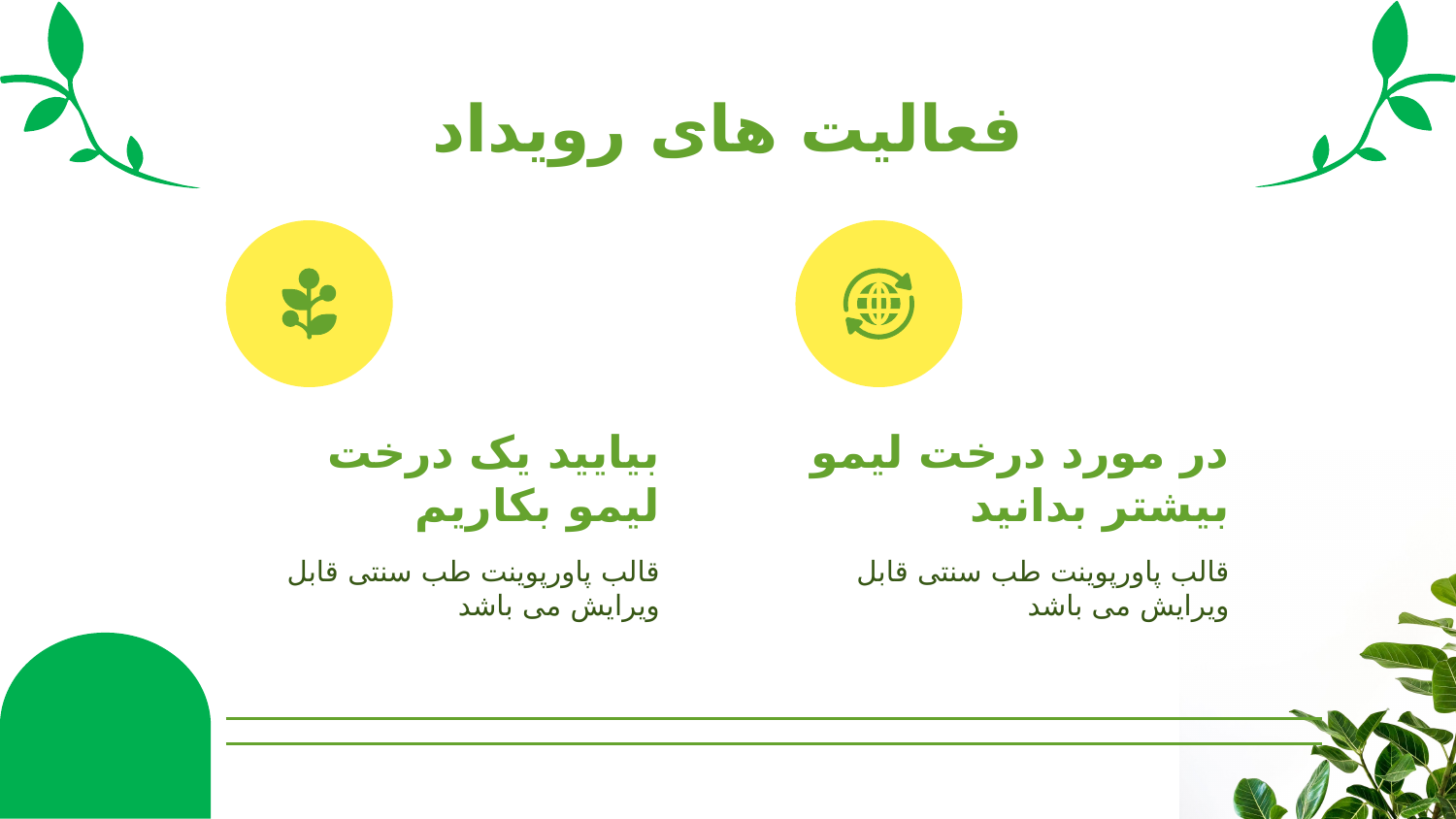

# فعالیت های رویداد

بیایید یک درخت لیمو بکاریم
در مورد درخت لیمو بیشتر بدانید
قالب پاورپوینت طب سنتی قابل ویرایش می باشد
قالب پاورپوینت طب سنتی قابل ویرایش می باشد